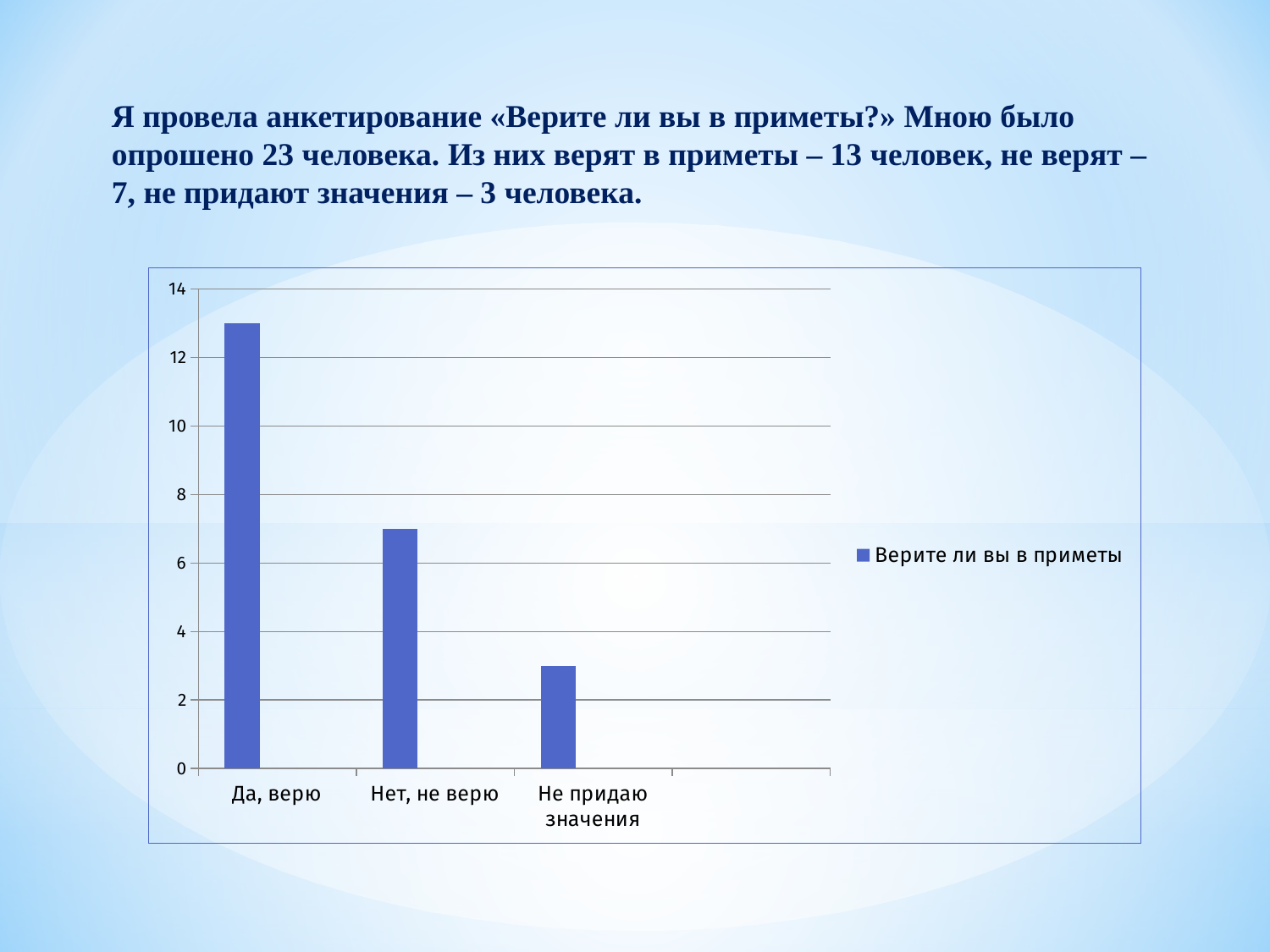

Я провела анкетирование «Верите ли вы в приметы?» Мною было опрошено 23 человека. Из них верят в приметы – 13 человек, не верят – 7, не придают значения – 3 человека.

### Chart

| Category | Верите ли вы в приметы | Столбец2 | Столбец3 |
|---|---|---|---|
| Да, верю | 13.0 | None | None |
| Нет, не верю | 7.0 | None | None |
| Не придаю значения | 3.0 | None | None |